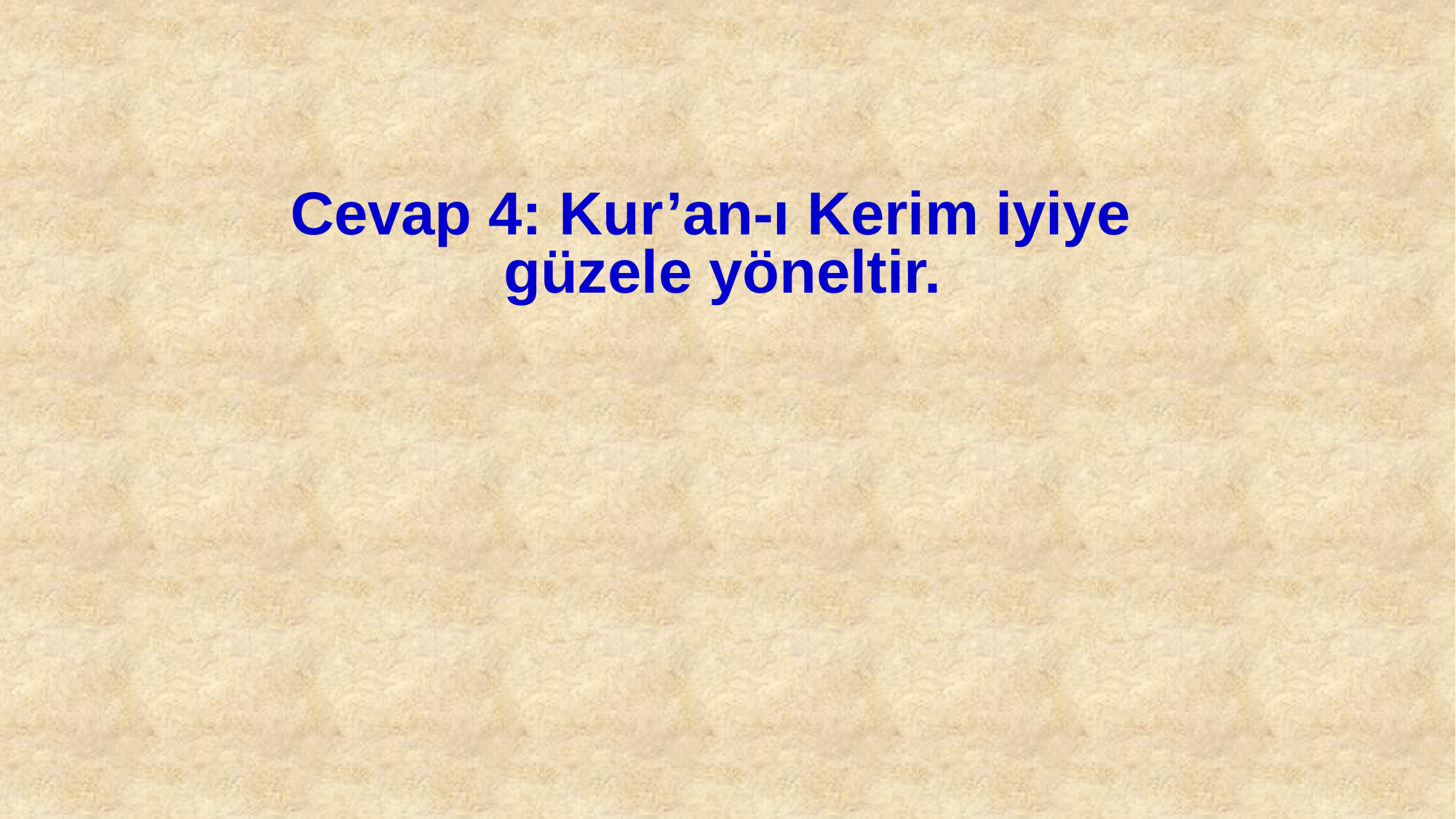

Cevap 4: Kur’an-ı Kerim iyiye güzele yöneltir.